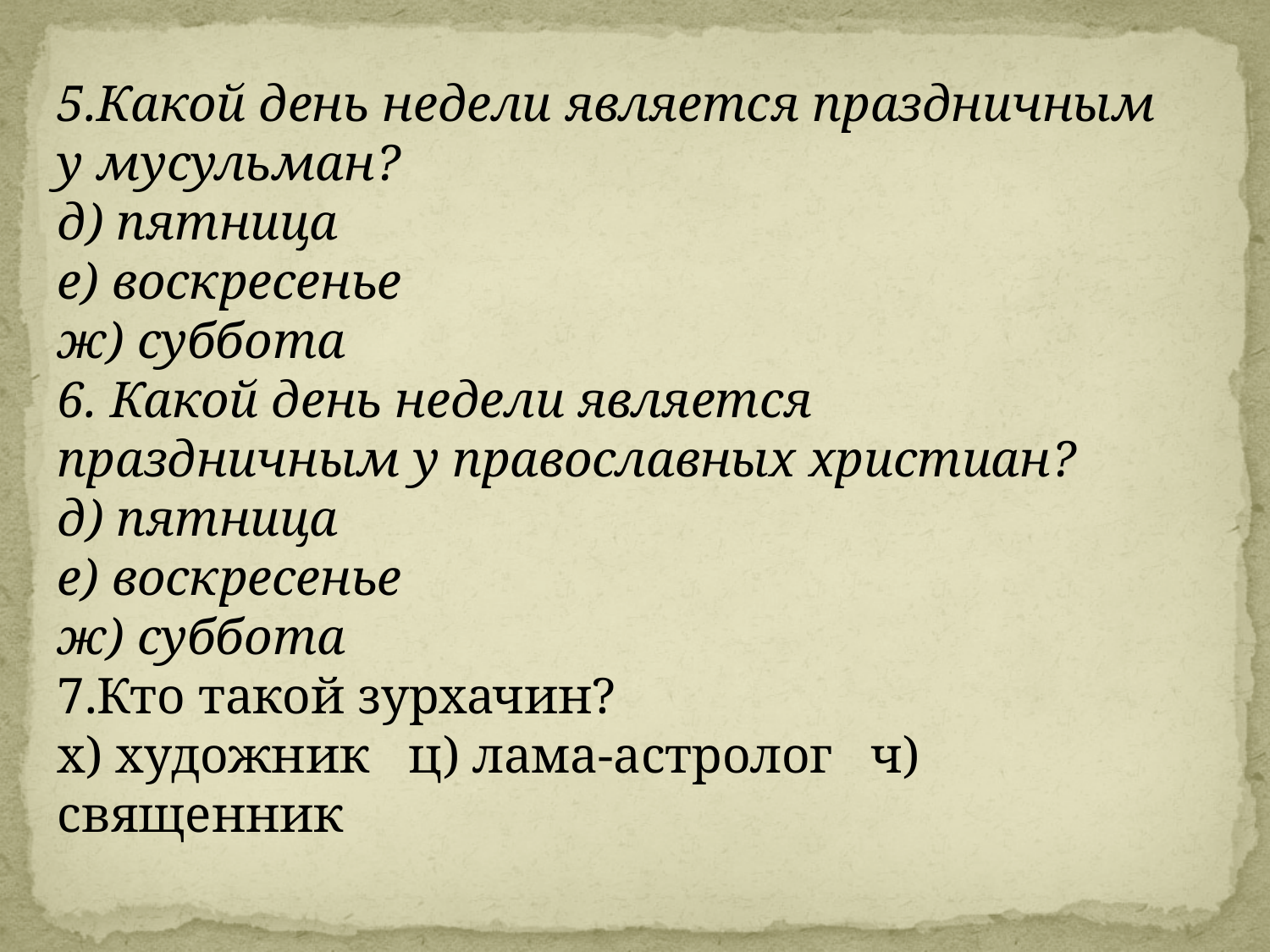

5.Какой день недели является праздничным у мусульман?
д) пятница
е) воскресенье
ж) суббота
6. Какой день недели является праздничным у православных христиан?
д) пятница
е) воскресенье
ж) суббота
7.Кто такой зурхачин?
х) художник   ц) лама-астролог   ч) священник